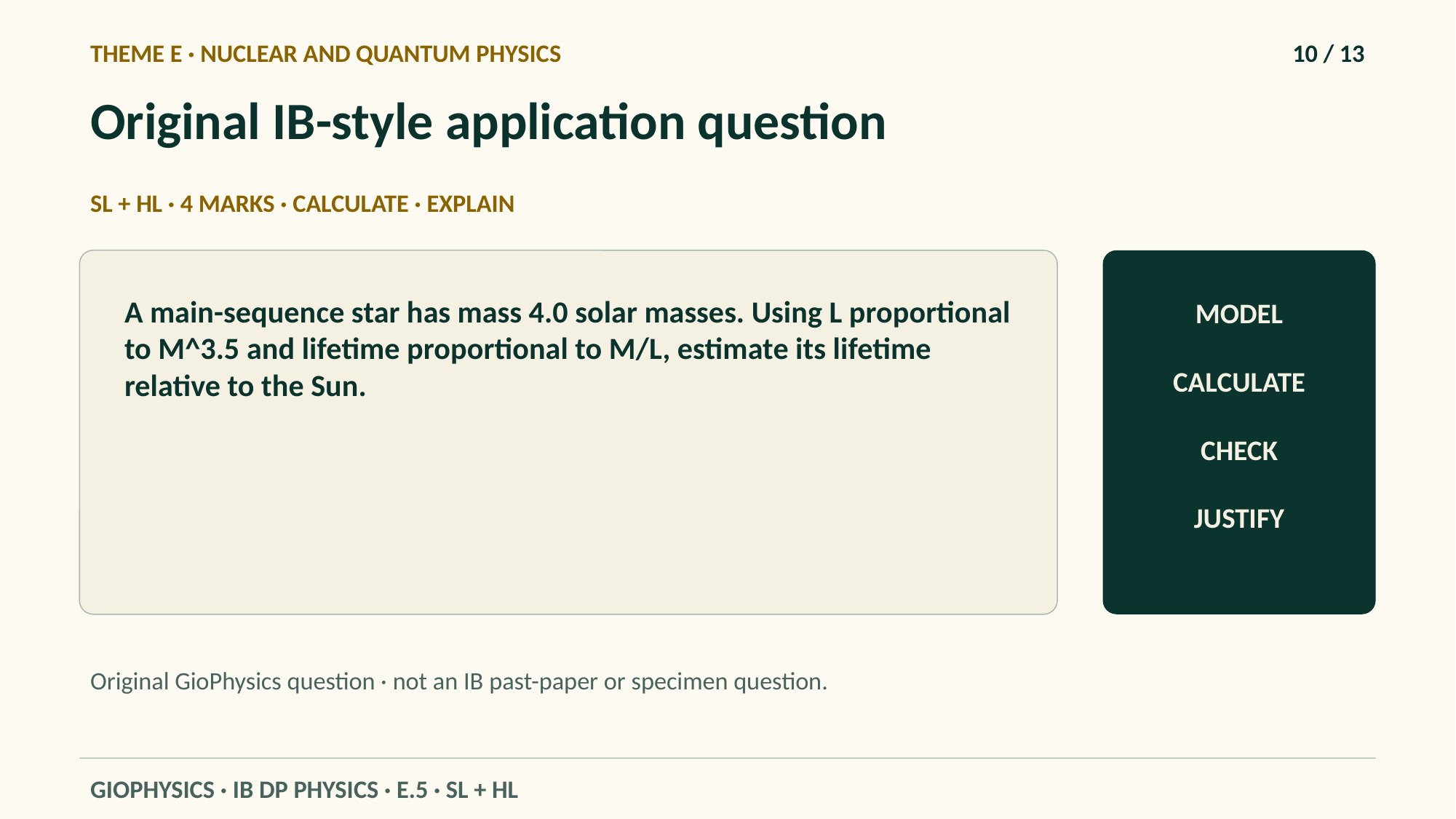

THEME E · NUCLEAR AND QUANTUM PHYSICS
10 / 13
Original IB-style application question
SL + HL · 4 MARKS · CALCULATE · EXPLAIN

A main-sequence star has mass 4.0 solar masses. Using L proportional to M^3.5 and lifetime proportional to M/L, estimate its lifetime relative to the Sun.
MODEL

CALCULATE

CHECK

JUSTIFY
Original GioPhysics question · not an IB past-paper or specimen question.

GIOPHYSICS · IB DP PHYSICS · E.5 · SL + HL